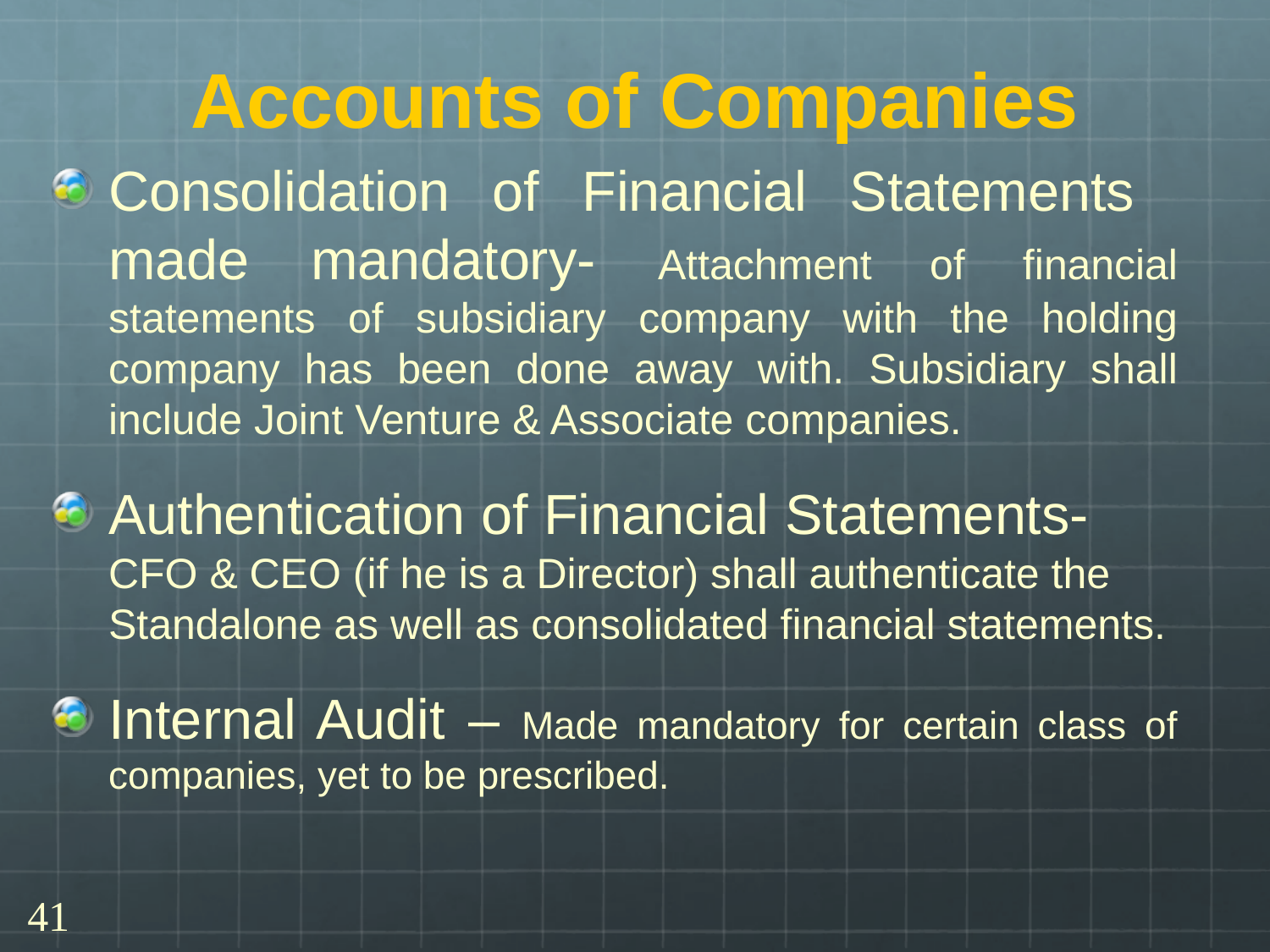

Accounts of Companies
Consolidation of Financial Statements  made mandatory- Attachment of financial statements of subsidiary company with the holding company has been done away with. Subsidiary shall include Joint Venture & Associate companies.
Authentication of Financial Statements- CFO & CEO (if he is a Director) shall authenticate the  Standalone as well as consolidated financial statements.
Internal Audit – Made mandatory for certain class of companies, yet to be prescribed.
41